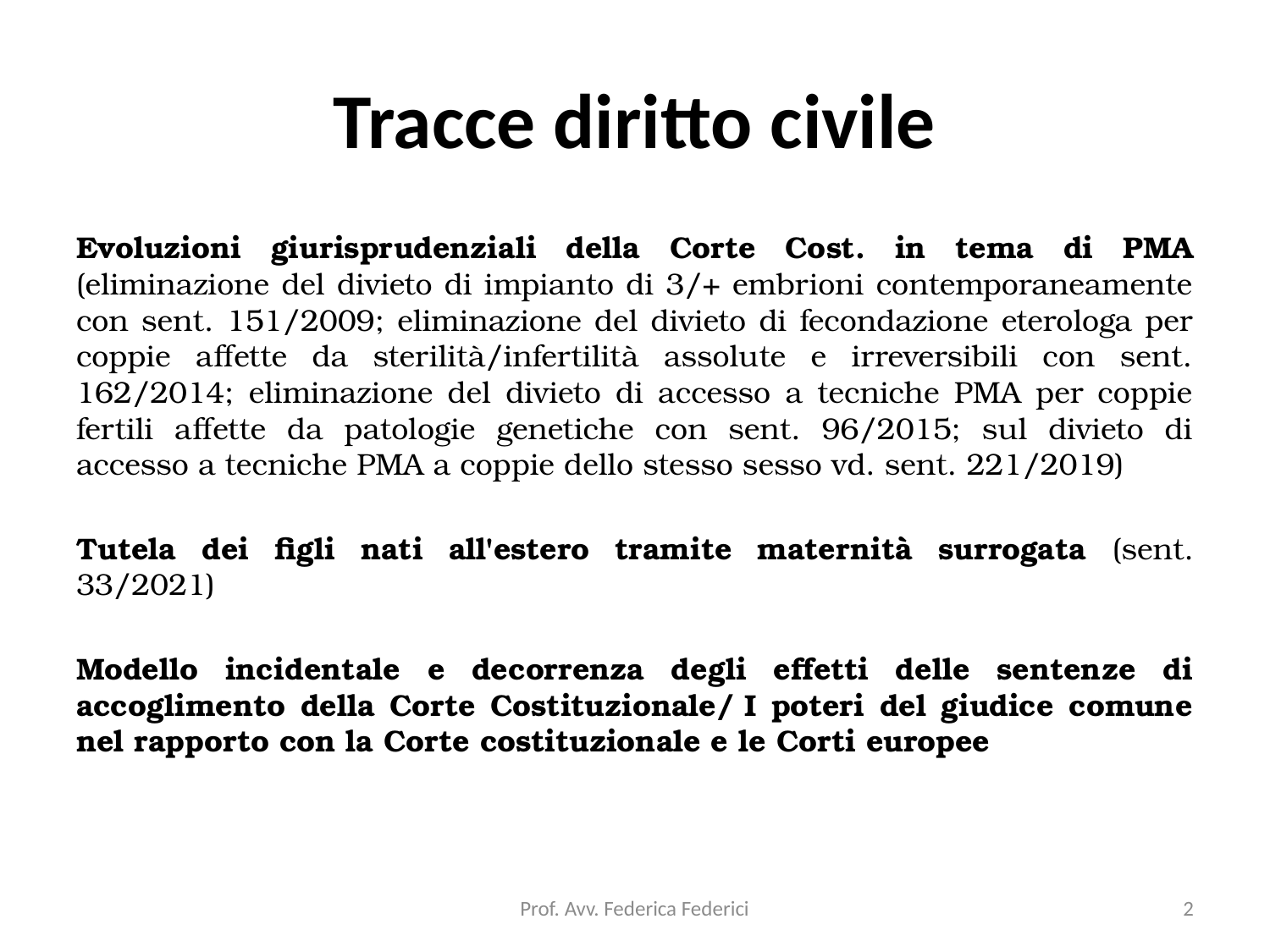

# Tracce diritto civile
Evoluzioni giurisprudenziali della Corte Cost. in tema di PMA (eliminazione del divieto di impianto di 3/+ embrioni contemporaneamente con sent. 151/2009; eliminazione del divieto di fecondazione eterologa per coppie affette da sterilità/infertilità assolute e irreversibili con sent. 162/2014; eliminazione del divieto di accesso a tecniche PMA per coppie fertili affette da patologie genetiche con sent. 96/2015; sul divieto di accesso a tecniche PMA a coppie dello stesso sesso vd. sent. 221/2019)

Tutela dei figli nati all'estero tramite maternità surrogata (sent. 33/2021)

Modello incidentale e decorrenza degli effetti delle sentenze di accoglimento della Corte Costituzionale/ I poteri del giudice comune nel rapporto con la Corte costituzionale e le Corti europee

Prof. Avv. Federica Federici
2